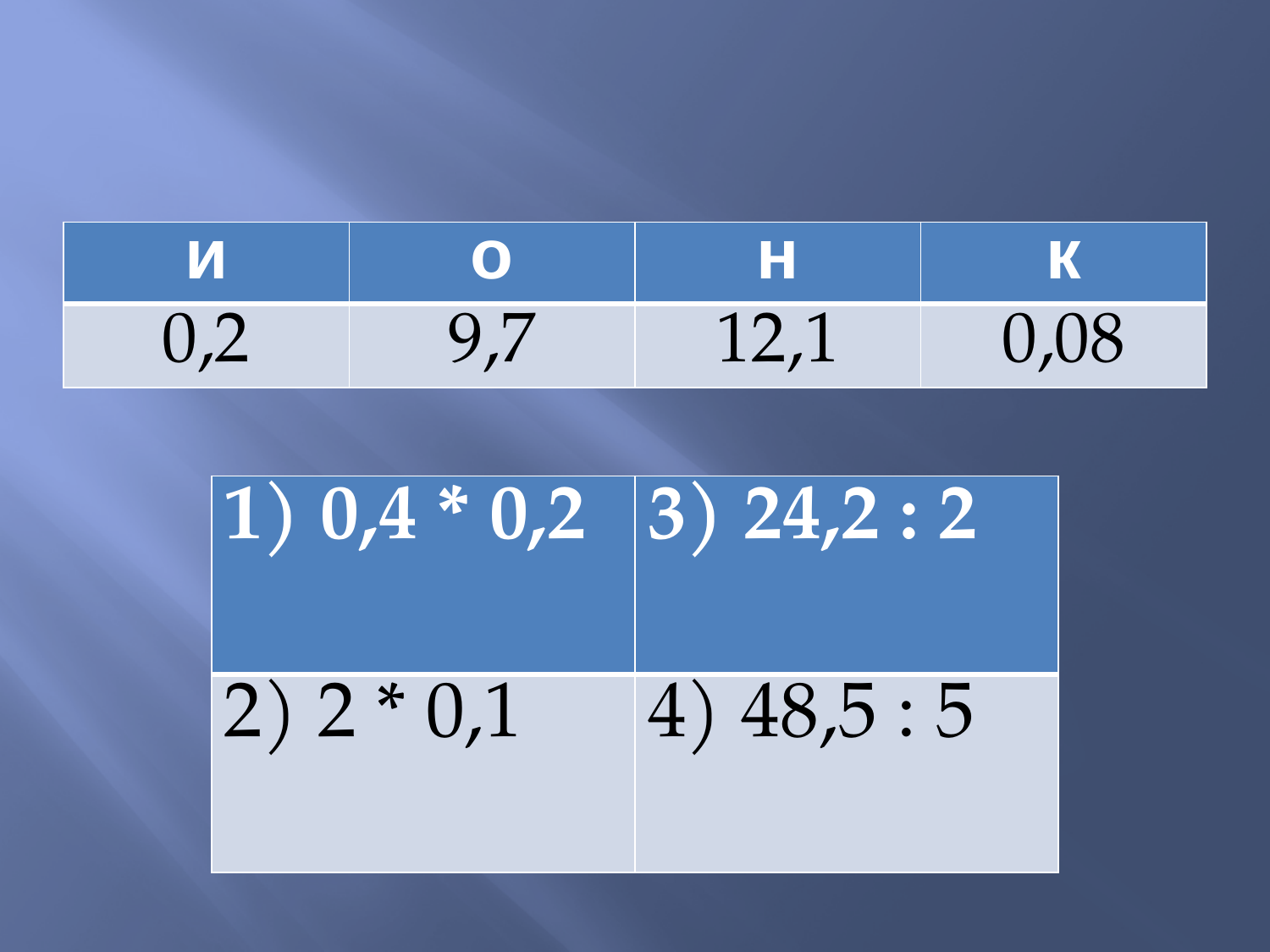

#
| и | о | н | к |
| --- | --- | --- | --- |
| 0,2 | 9,7 | 12,1 | 0,08 |
| 1) 0,4 \* 0,2 | 3) 24,2 : 2 |
| --- | --- |
| 2) 2 \* 0,1 | 4) 48,5 : 5 |